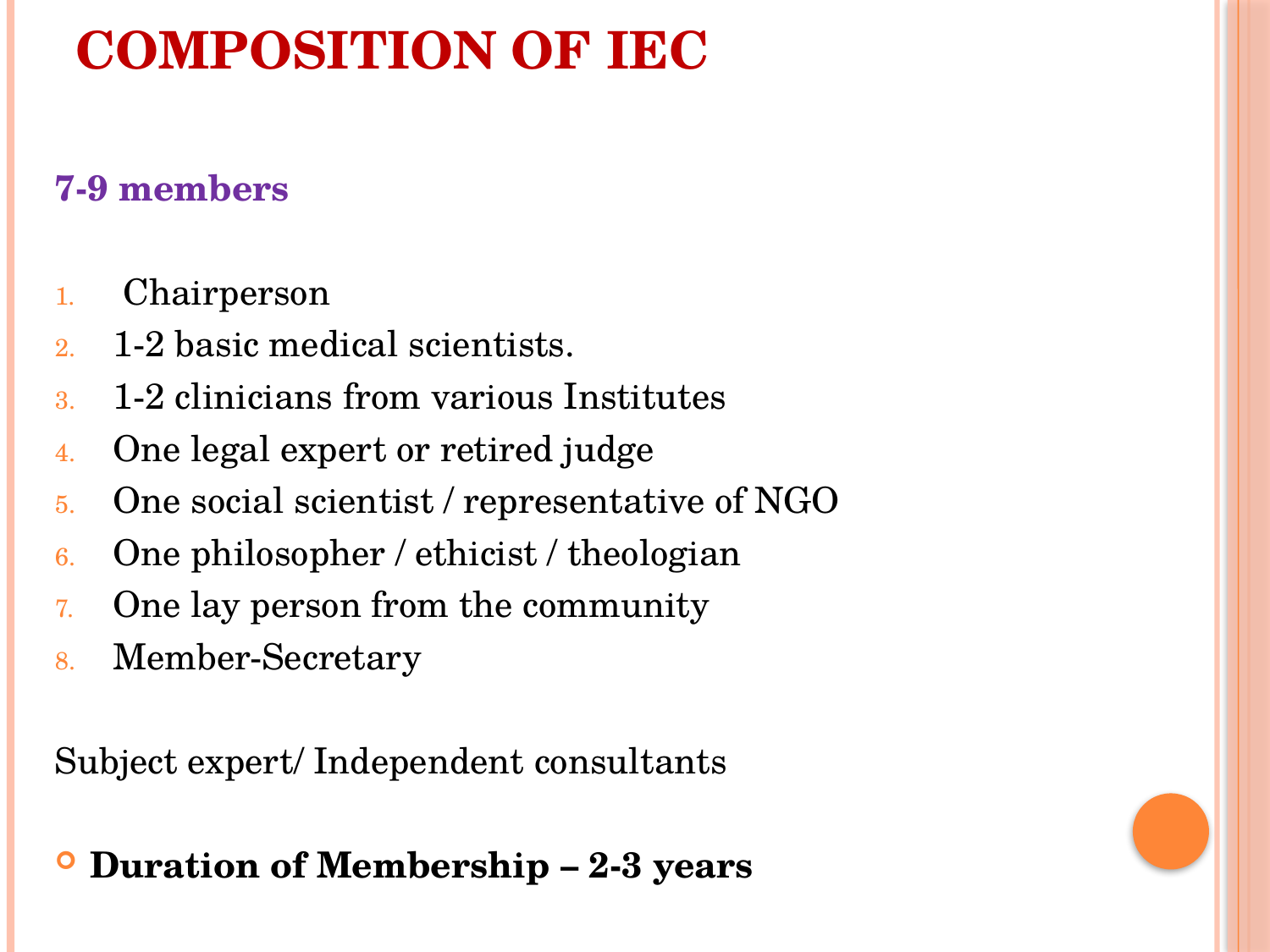

# Composition of IEC
7-9 members

 Chairperson
1-2 basic medical scientists.
1-2 clinicians from various Institutes
One legal expert or retired judge
One social scientist / representative of NGO
One philosopher / ethicist / theologian
One lay person from the community
Member-Secretary

Subject expert/ Independent consultants

Duration of Membership – 2-3 years